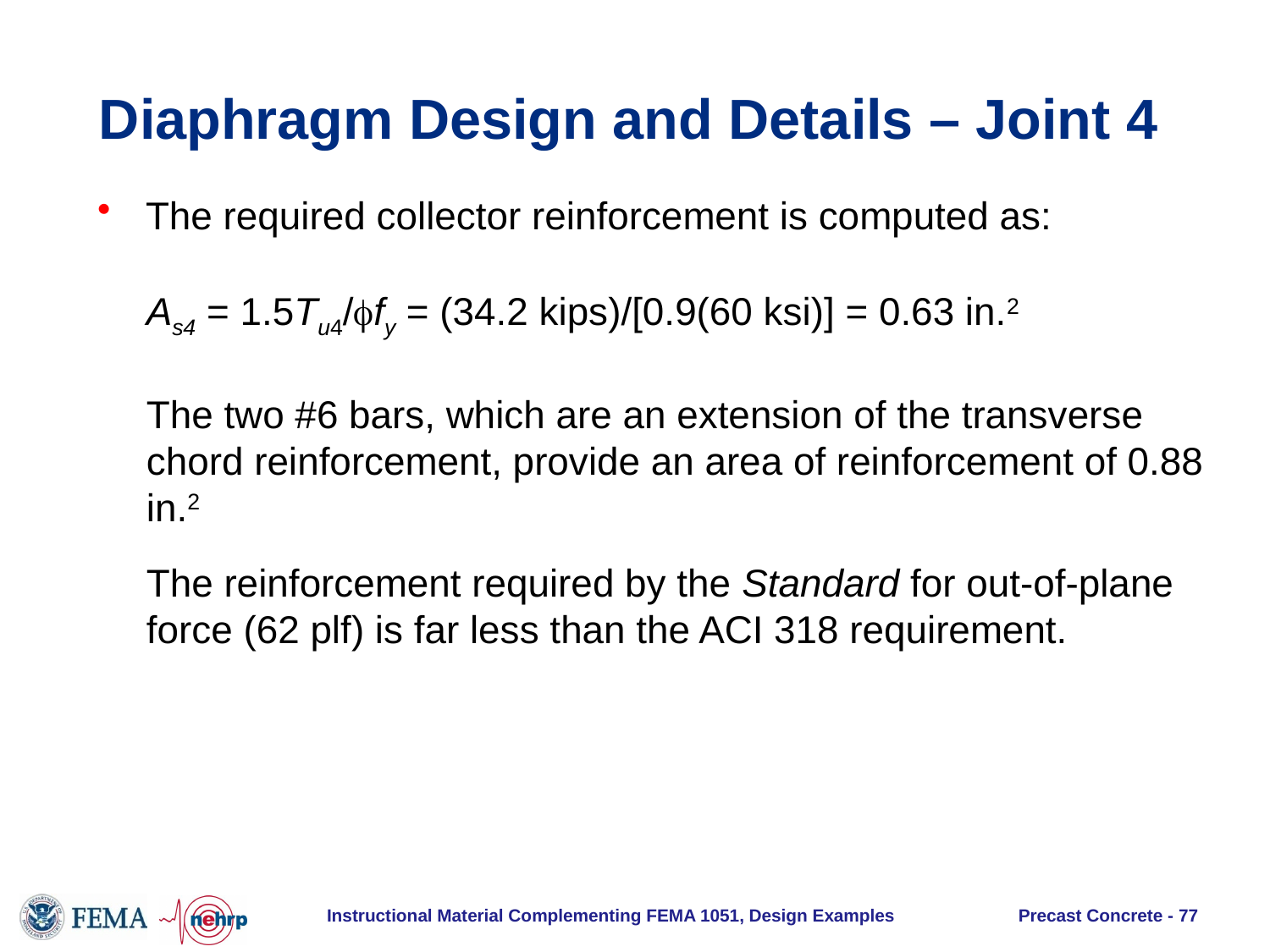

# Diaphragm Design and Details – Joint 4
The required collector reinforcement is computed as:
As4 = 1.5Tu4/φfy = (34.2 kips)/[0.9(60 ksi)] = 0.63 in.2
The two #6 bars, which are an extension of the transverse chord reinforcement, provide an area of reinforcement of 0.88 in.2
The reinforcement required by the Standard for out-of-plane force (62 plf) is far less than the ACI 318 requirement.